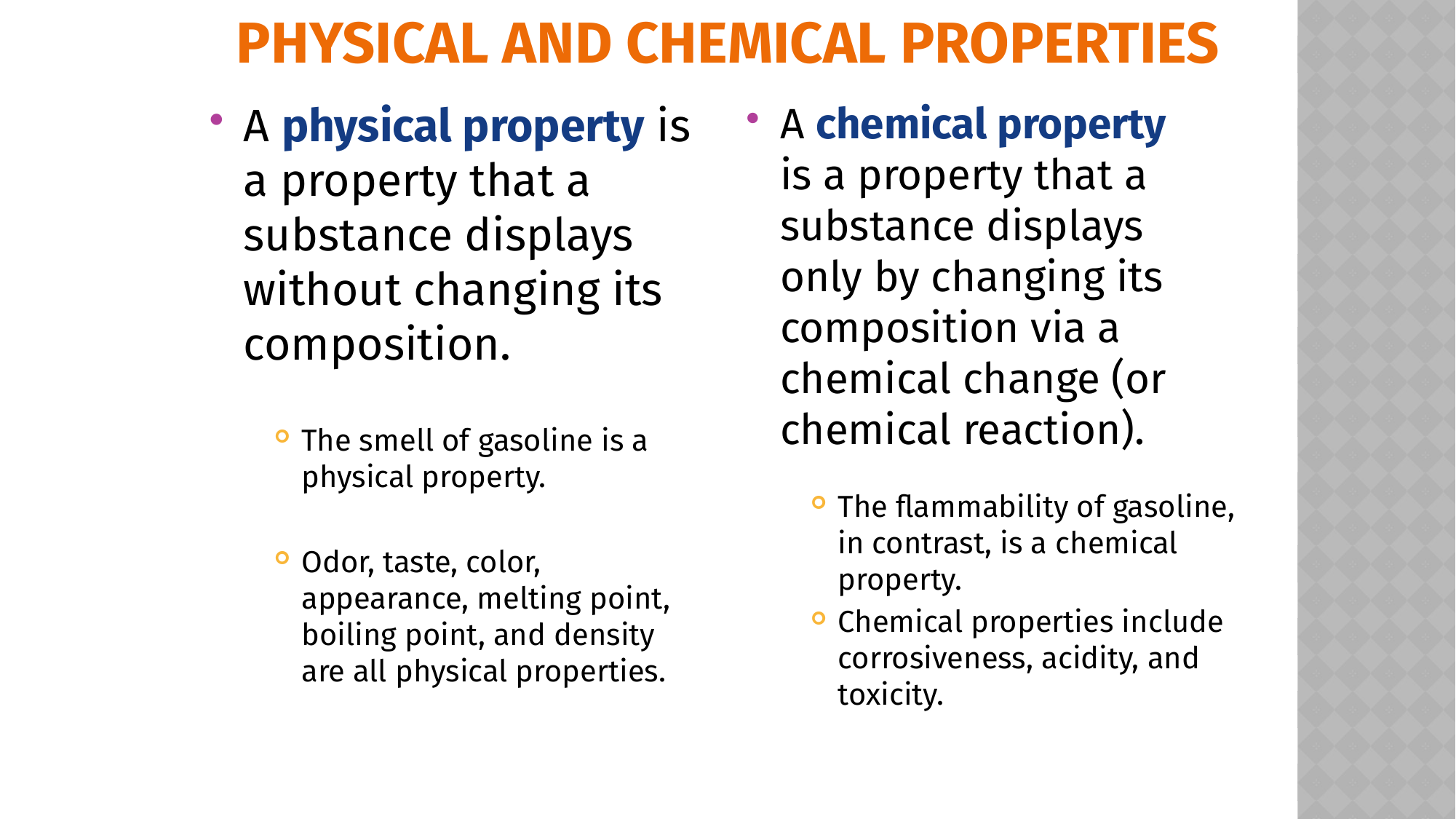

# Physical and Chemical Properties
A physical property is a property that a substance displays without changing its composition.

The smell of gasoline is a physical property.

Odor, taste, color, appearance, melting point, boiling point, and density are all physical properties.
A chemical property
is a property that a substance displays
only by changing its composition via a chemical change (or chemical reaction).

The flammability of gasoline, in contrast, is a chemical property.
Chemical properties include corrosiveness, acidity, and toxicity.